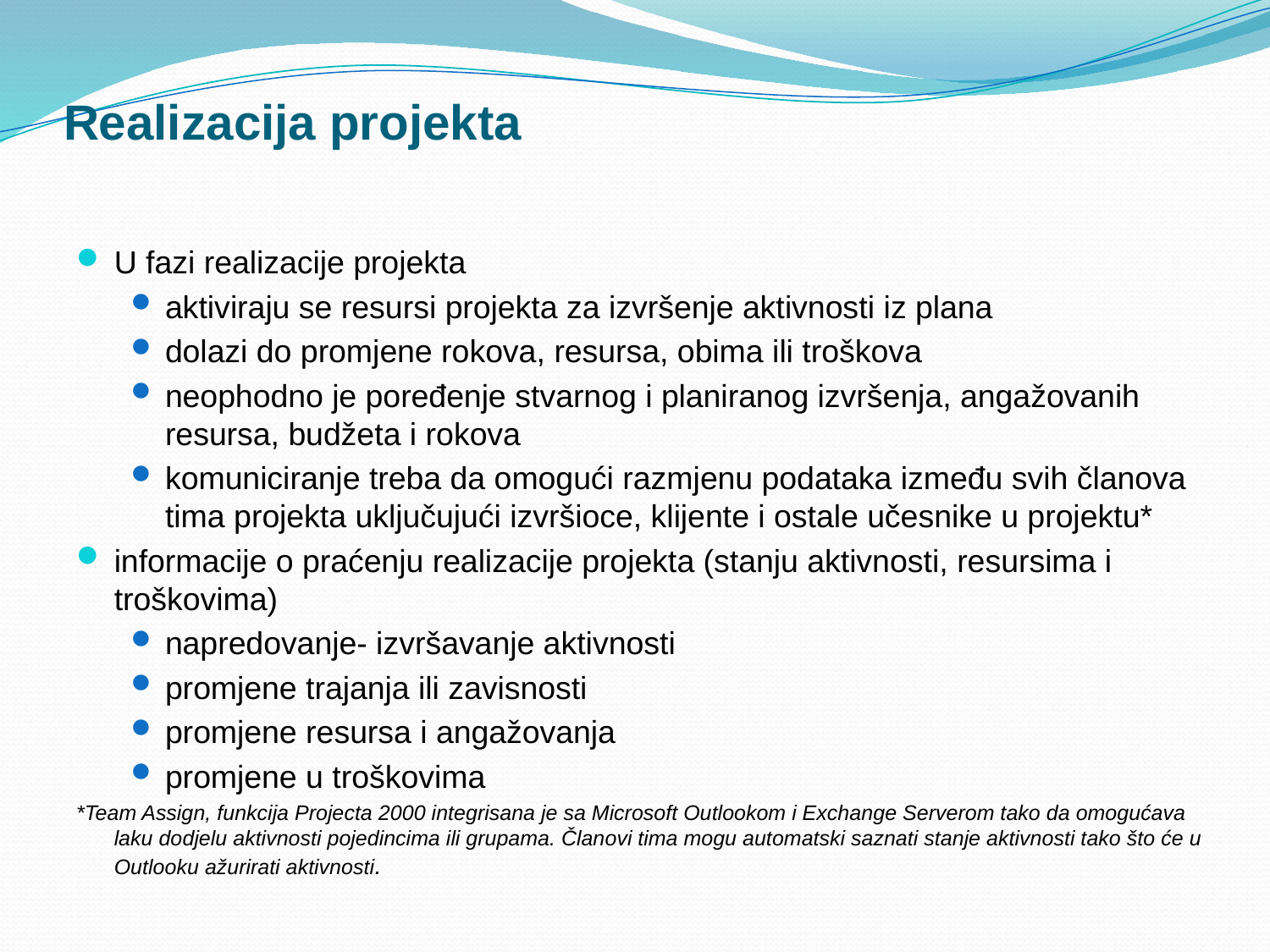

# Realizacija projekta
U fazi realizacije projekta
aktiviraju se resursi projekta za izvršenje aktivnosti iz plana
dolazi do promjene rokova, resursa, obima ili troškova
neophodno je poređenje stvarnog i planiranog izvršenja, angažovanih resursa, budžeta i rokova
komuniciranje treba da omogući razmjenu podataka između svih članova tima projekta uključujući izvršioce, klijente i ostale učesnike u projektu*
informacije o praćenju realizacije projekta (stanju aktivnosti, resursima i troškovima)
napredovanje- izvršavanje aktivnosti
promjene trajanja ili zavisnosti
promjene resursa i angažovanja
promjene u troškovima
*Team Assign, funkcija Projecta 2000 integrisana je sa Microsoft Outlookom i Exchange Serverom tako da omogućava laku dodjelu aktivnosti pojedincima ili grupama. Članovi tima mogu automatski saznati stanje aktivnosti tako što će u Outlooku ažurirati aktivnosti.